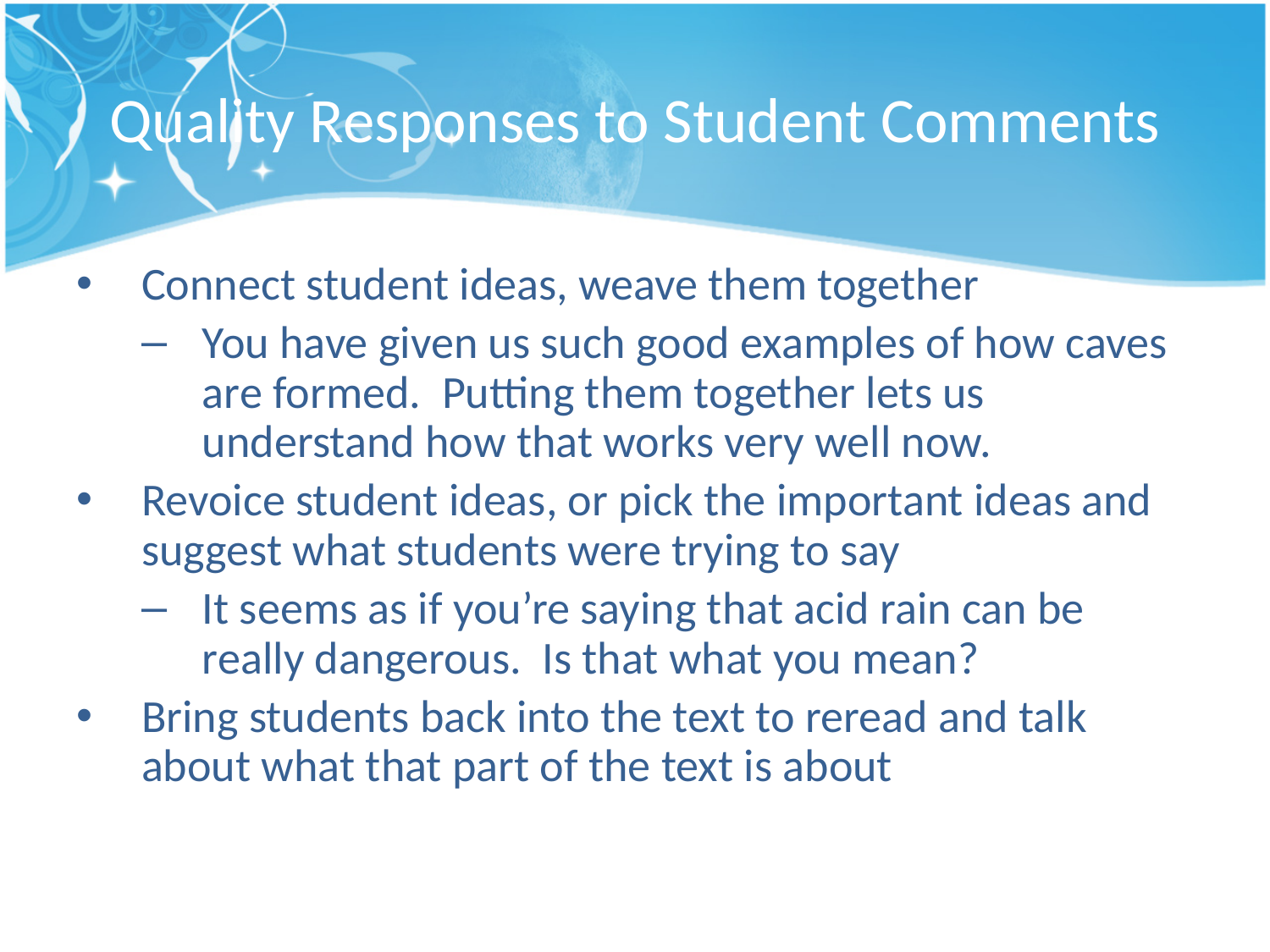

# Quality Responses to Student Comments
Connect student ideas, weave them together
You have given us such good examples of how caves are formed.  Putting them together lets us understand how that works very well now.
Revoice student ideas, or pick the important ideas and suggest what students were trying to say
It seems as if you’re saying that acid rain can be really dangerous.  Is that what you mean?
Bring students back into the text to reread and talk about what that part of the text is about